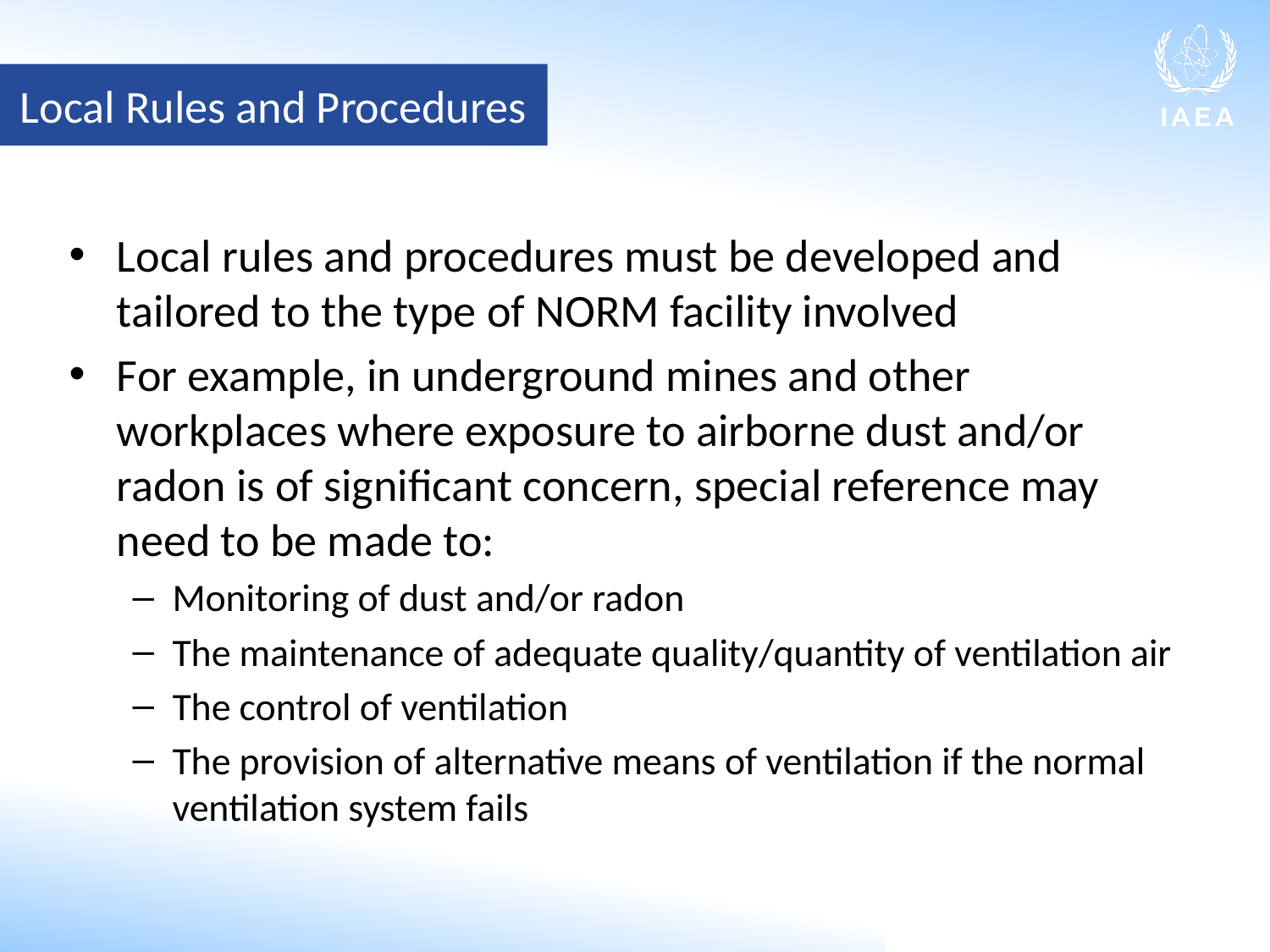

Local Rules and Procedures
Local rules and procedures must be developed and tailored to the type of NORM facility involved
For example, in underground mines and other workplaces where exposure to airborne dust and/or radon is of significant concern, special reference may need to be made to:
Monitoring of dust and/or radon
The maintenance of adequate quality/quantity of ventilation air
The control of ventilation
The provision of alternative means of ventilation if the normal ventilation system fails